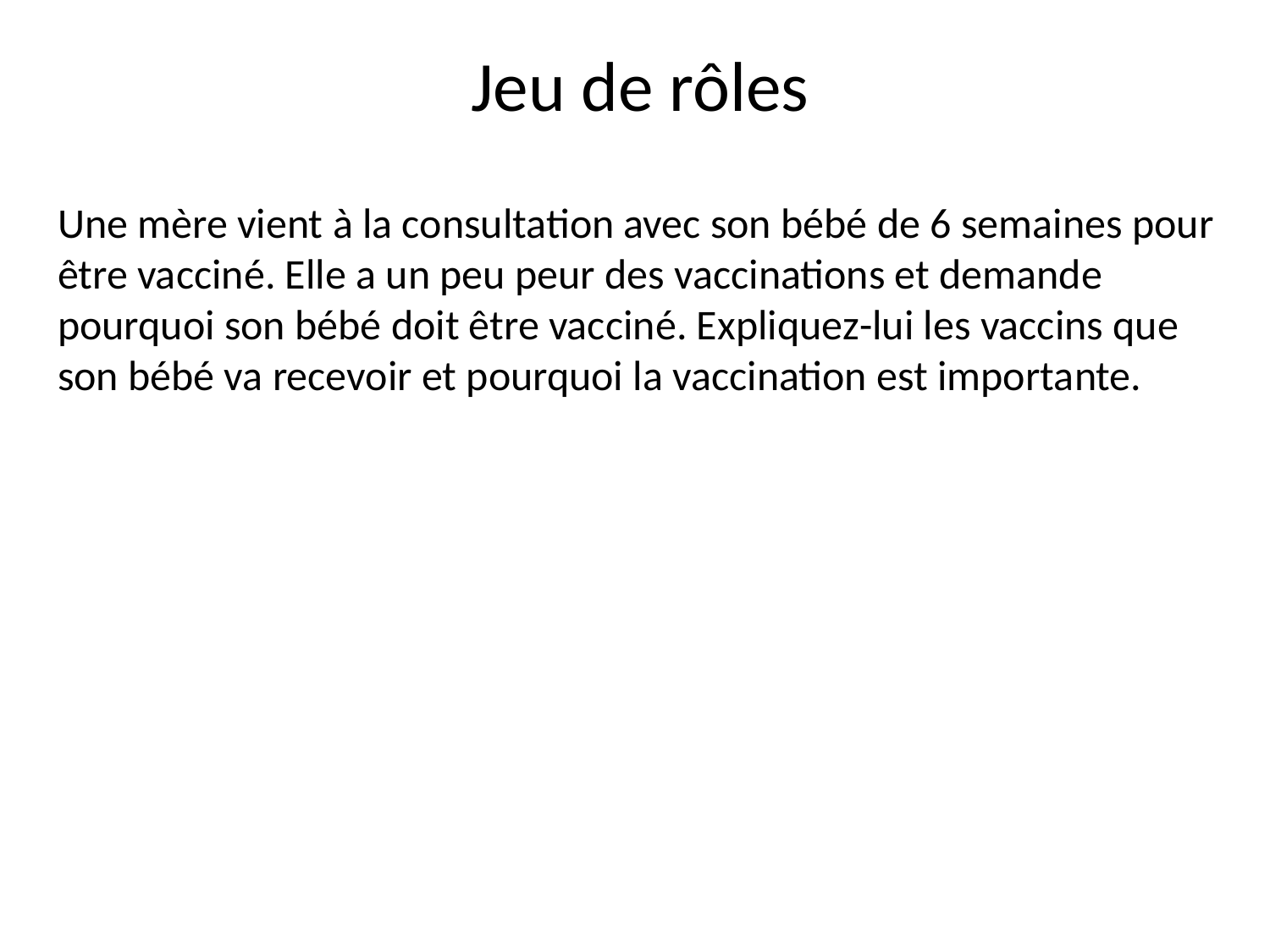

# Jeu de rôles
Une mère vient à la consultation avec son bébé de 6 semaines pour être vacciné. Elle a un peu peur des vaccinations et demande pourquoi son bébé doit être vacciné. Expliquez-lui les vaccins que son bébé va recevoir et pourquoi la vaccination est importante.